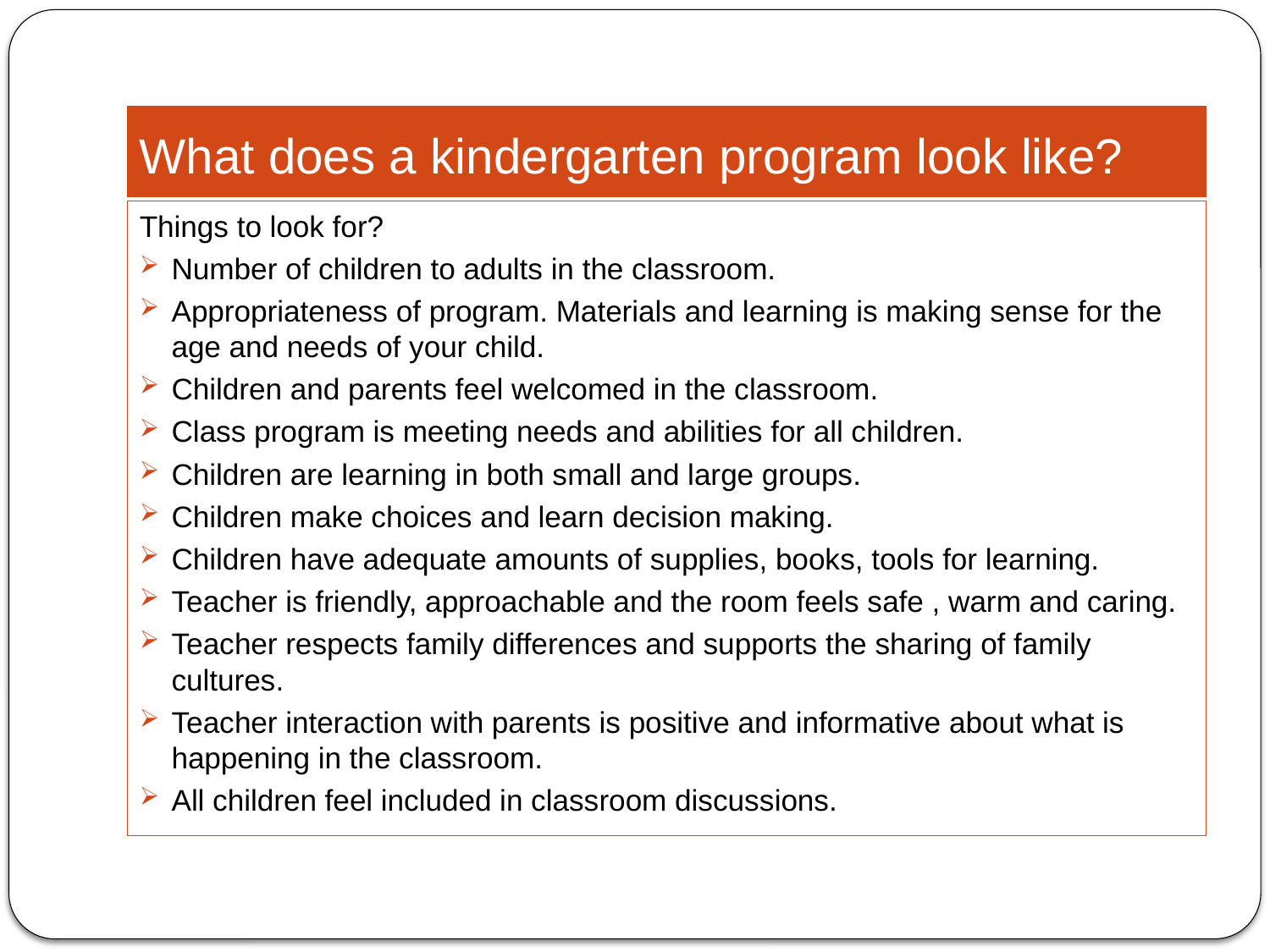

# What does a kindergarten program look like?
Things to look for?
Number of children to adults in the classroom.
Appropriateness of program. Materials and learning is making sense for the age and needs of your child.
Children and parents feel welcomed in the classroom.
Class program is meeting needs and abilities for all children.
Children are learning in both small and large groups.
Children make choices and learn decision making.
Children have adequate amounts of supplies, books, tools for learning.
Teacher is friendly, approachable and the room feels safe , warm and caring.
Teacher respects family differences and supports the sharing of family cultures.
Teacher interaction with parents is positive and informative about what is happening in the classroom.
All children feel included in classroom discussions.